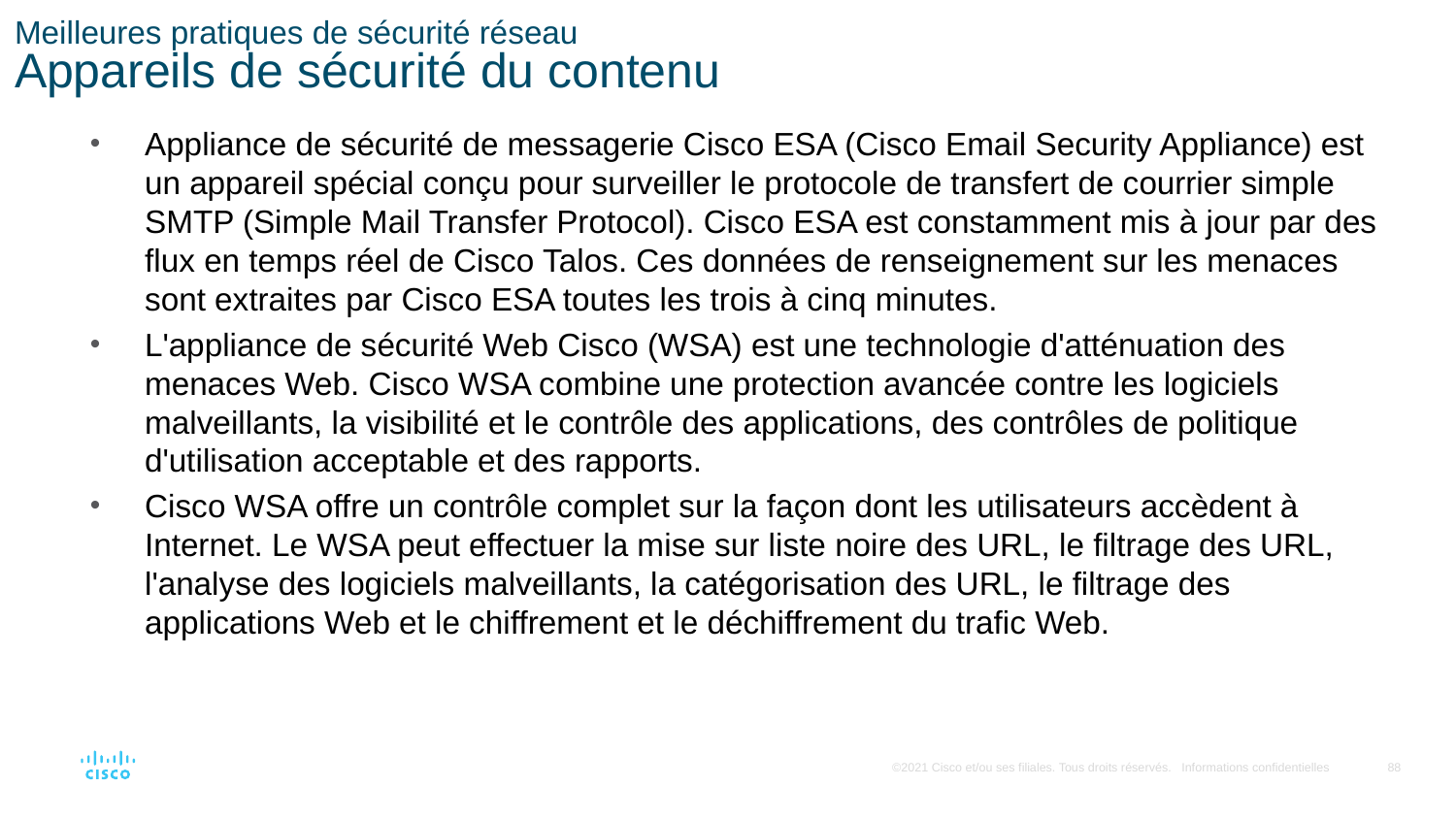

# Meilleures pratiques de sécurité réseau Appareils de sécurité du contenu
Appliance de sécurité de messagerie Cisco ESA (Cisco Email Security Appliance) est un appareil spécial conçu pour surveiller le protocole de transfert de courrier simple SMTP (Simple Mail Transfer Protocol). Cisco ESA est constamment mis à jour par des flux en temps réel de Cisco Talos. Ces données de renseignement sur les menaces sont extraites par Cisco ESA toutes les trois à cinq minutes.
L'appliance de sécurité Web Cisco (WSA) est une technologie d'atténuation des menaces Web. Cisco WSA combine une protection avancée contre les logiciels malveillants, la visibilité et le contrôle des applications, des contrôles de politique d'utilisation acceptable et des rapports.
Cisco WSA offre un contrôle complet sur la façon dont les utilisateurs accèdent à Internet. Le WSA peut effectuer la mise sur liste noire des URL, le filtrage des URL, l'analyse des logiciels malveillants, la catégorisation des URL, le filtrage des applications Web et le chiffrement et le déchiffrement du trafic Web.